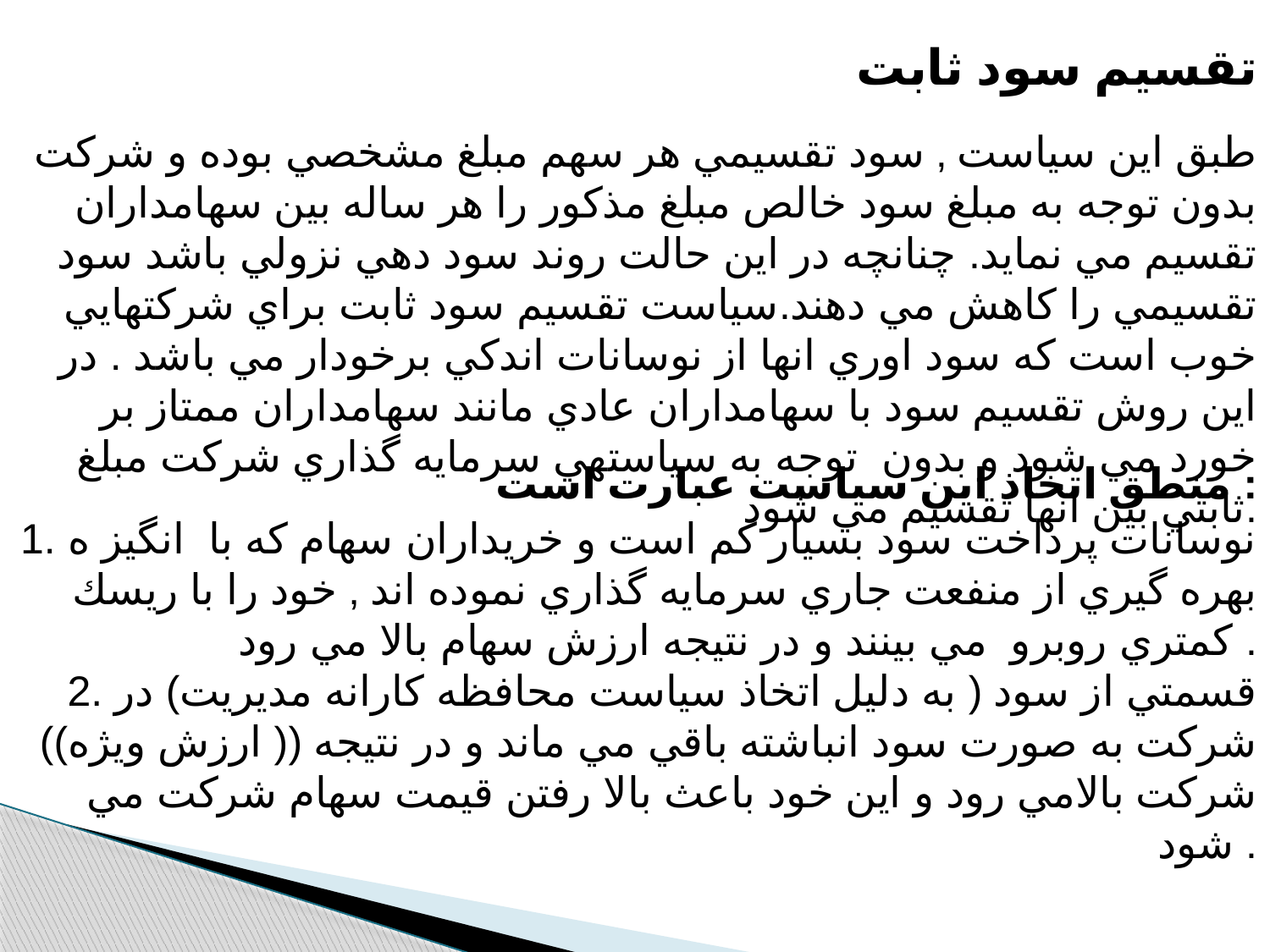

تقسيم سود ثابت
طبق اين سياست ‚ سود تقسيمي هر سهم مبلغ مشخصي بوده و شركت بدون توجه به مبلغ سود خالص مبلغ مذكور را هر ساله بين سهامداران تقسيم مي نمايد. چنانچه در اين حالت روند سود دهي نزولي باشد سود تقسيمي را كاهش مي دهند.سياست تقسيم سود ثابت براي شركتهايي خوب است كه سود اوري انها از نوسانات اندكي برخودار مي باشد . در اين روش تقسيم سود با سهامداران عادي مانند سهامداران ممتاز بر خورد مي شود و بدون  توجه به سياستهي سرمايه گذاري شركت مبلغ ثابتي بين انها تقسيم مي شود.
منطق اتخاذ اين سياست عبارت است :
1. نوسانات پرداخت سود بسيار كم است و خريداران سهام كه با  انگيز ه بهره گيري از منفعت جاري سرمايه گذاري نموده اند ‚ خود را با ريسك كمتري روبرو  مي بينند و در نتيجه ارزش سهام بالا مي رود .
2. قسمتي از سود ( به دليل اتخاذ سياست محافظه كارانه مديريت) در شركت به صورت سود انباشته باقي مي ماند و در نتيجه (( ارزش ويژه)) شركت بالامي رود و اين خود باعث بالا رفتن قيمت سهام شركت مي شود .